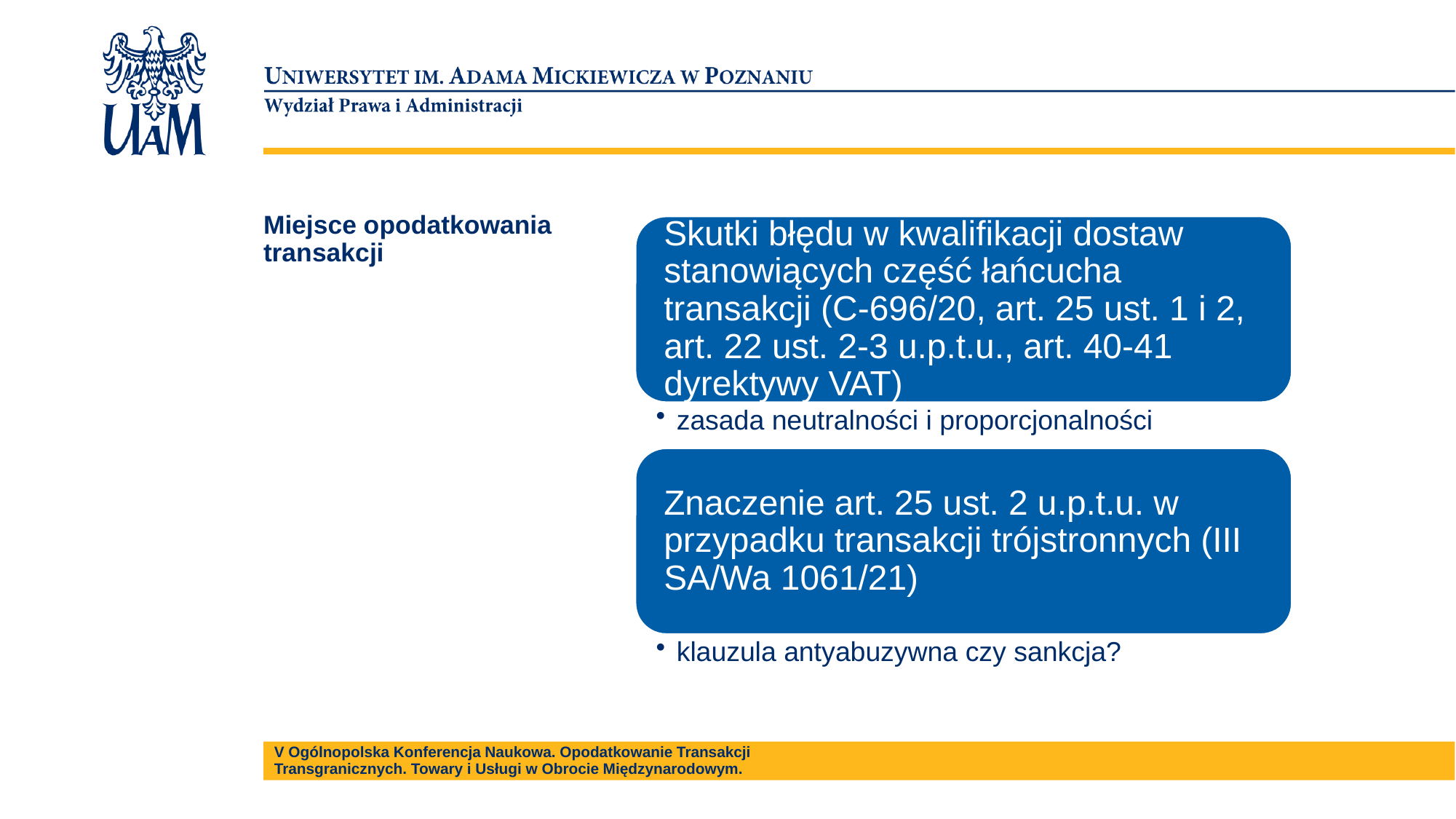

# Miejsce opodatkowania transakcji
Skutki błędu w kwalifikacji dostaw stanowiących część łańcucha transakcji (C-696/20, art. 25 ust. 1 i 2, art. 22 ust. 2-3 u.p.t.u., art. 40-41 dyrektywy VAT)
zasada neutralności i proporcjonalności
Znaczenie art. 25 ust. 2 u.p.t.u. w przypadku transakcji trójstronnych (III SA/Wa 1061/21)
klauzula antyabuzywna czy sankcja?
V Ogólnopolska Konferencja Naukowa. Opodatkowanie Transakcji Transgranicznych. Towary i Usługi w Obrocie Międzynarodowym.